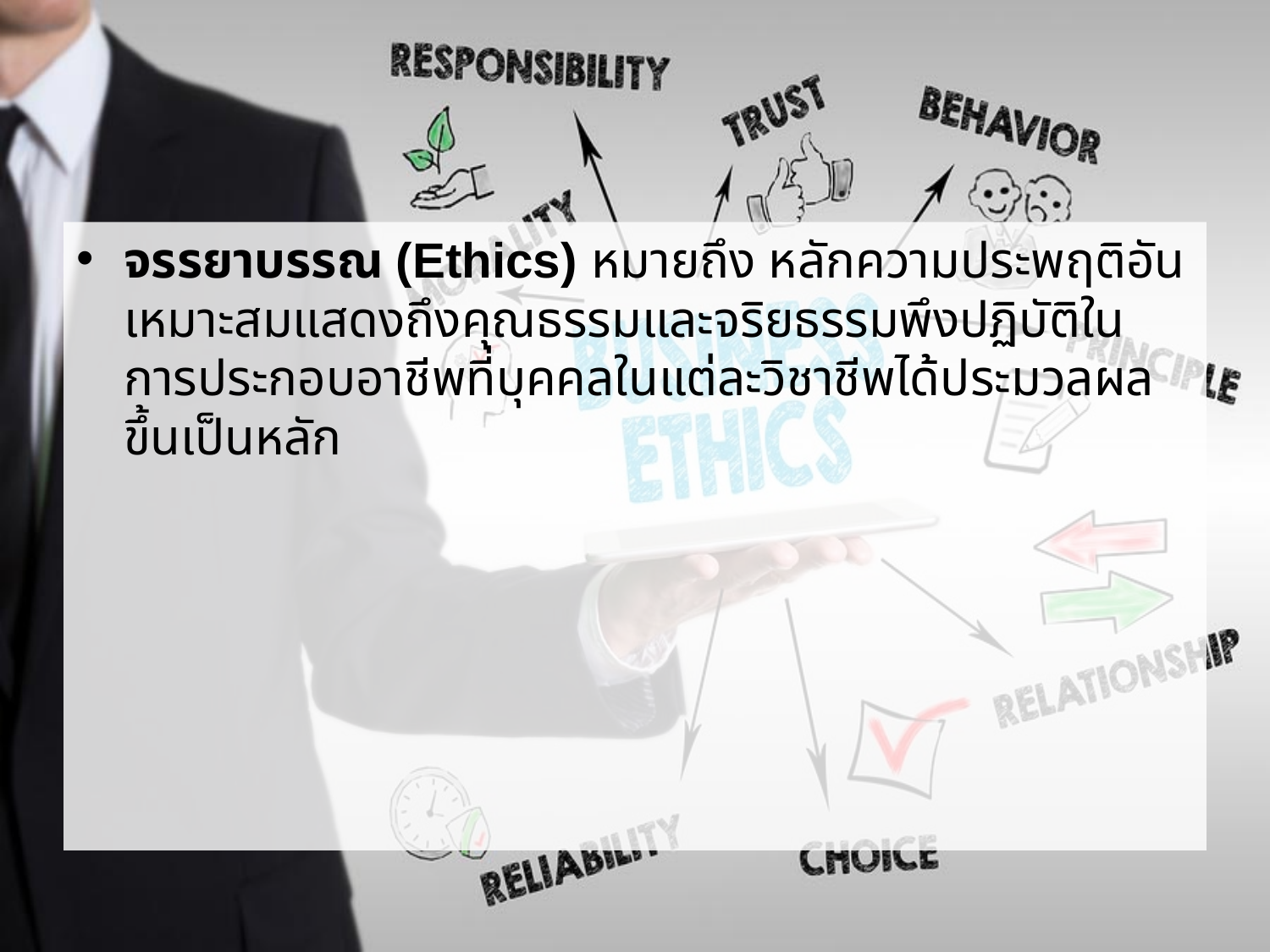

#
จรรยาบรรณ (Ethics) หมายถึง หลักความประพฤติอันเหมาะสมแสดงถึงคุณธรรมและจริยธรรมพึงปฏิบัติในการประกอบอาชีพที่บุคคลในแต่ละวิชาชีพได้ประมวลผลขึ้นเป็นหลัก